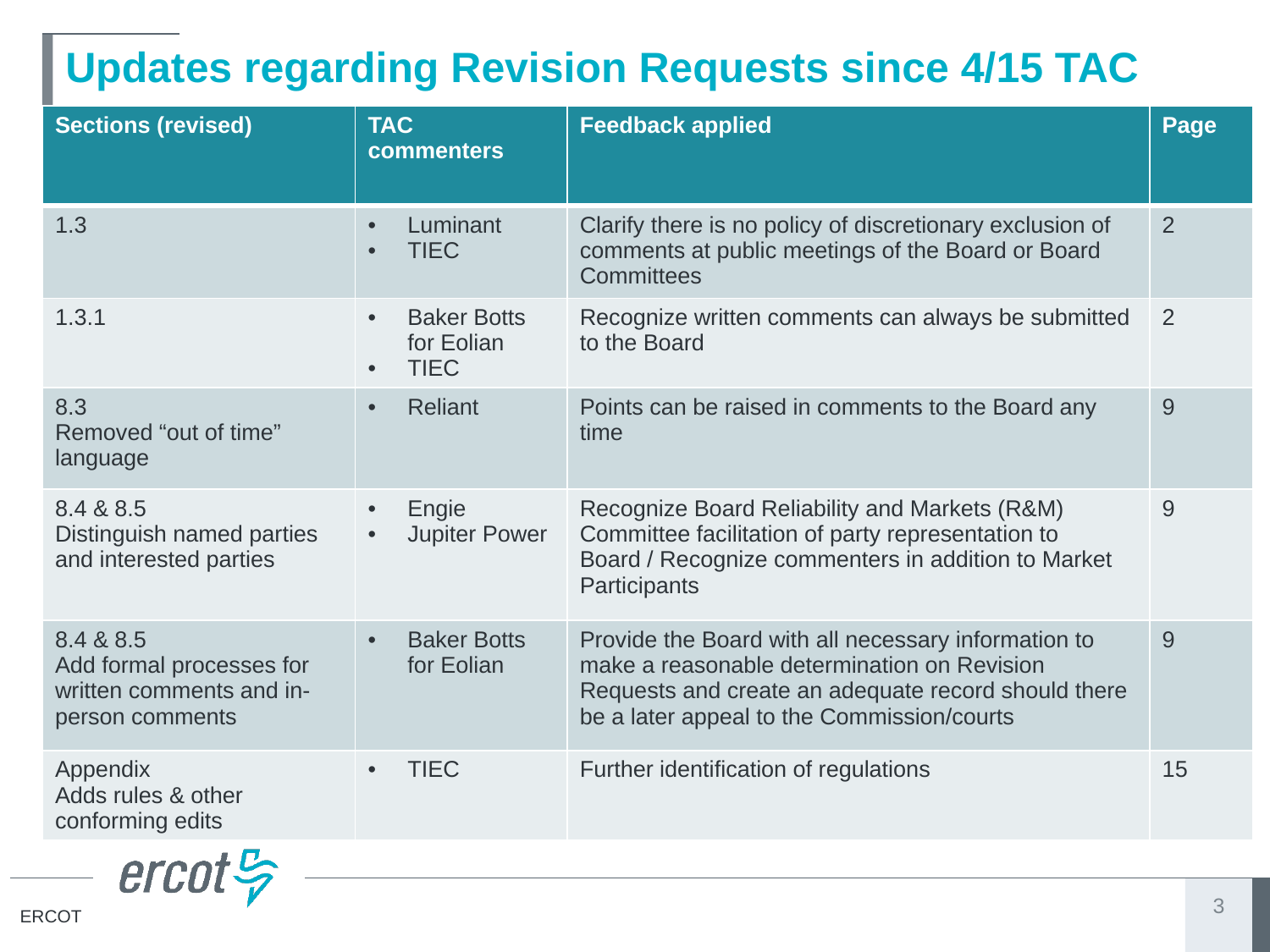

# Updates regarding Revision Requests since 4/15 TAC
| Sections (revised) | TAC commenters | Feedback applied | Page |
| --- | --- | --- | --- |
| 1.3 | Luminant TIEC | Clarify there is no policy of discretionary exclusion of comments at public meetings of the Board or Board Committees | 2 |
| 1.3.1 | Baker Botts for Eolian TIEC | Recognize written comments can always be submitted to the Board | 2 |
| 8.3 Removed “out of time” language | Reliant | Points can be raised in comments to the Board any time | 9 |
| 8.4 & 8.5 Distinguish named parties and interested parties | Engie Jupiter Power | Recognize Board Reliability and Markets (R&M) Committee facilitation of party representation to Board / Recognize commenters in addition to Market Participants | 9 |
| 8.4 & 8.5 Add formal processes for written comments and in-person comments | Baker Botts for Eolian | Provide the Board with all necessary information to make a reasonable determination on Revision Requests and create an adequate record should there be a later appeal to the Commission/courts | 9 |
| Appendix Adds rules & other conforming edits | TIEC | Further identification of regulations | 15 |
3